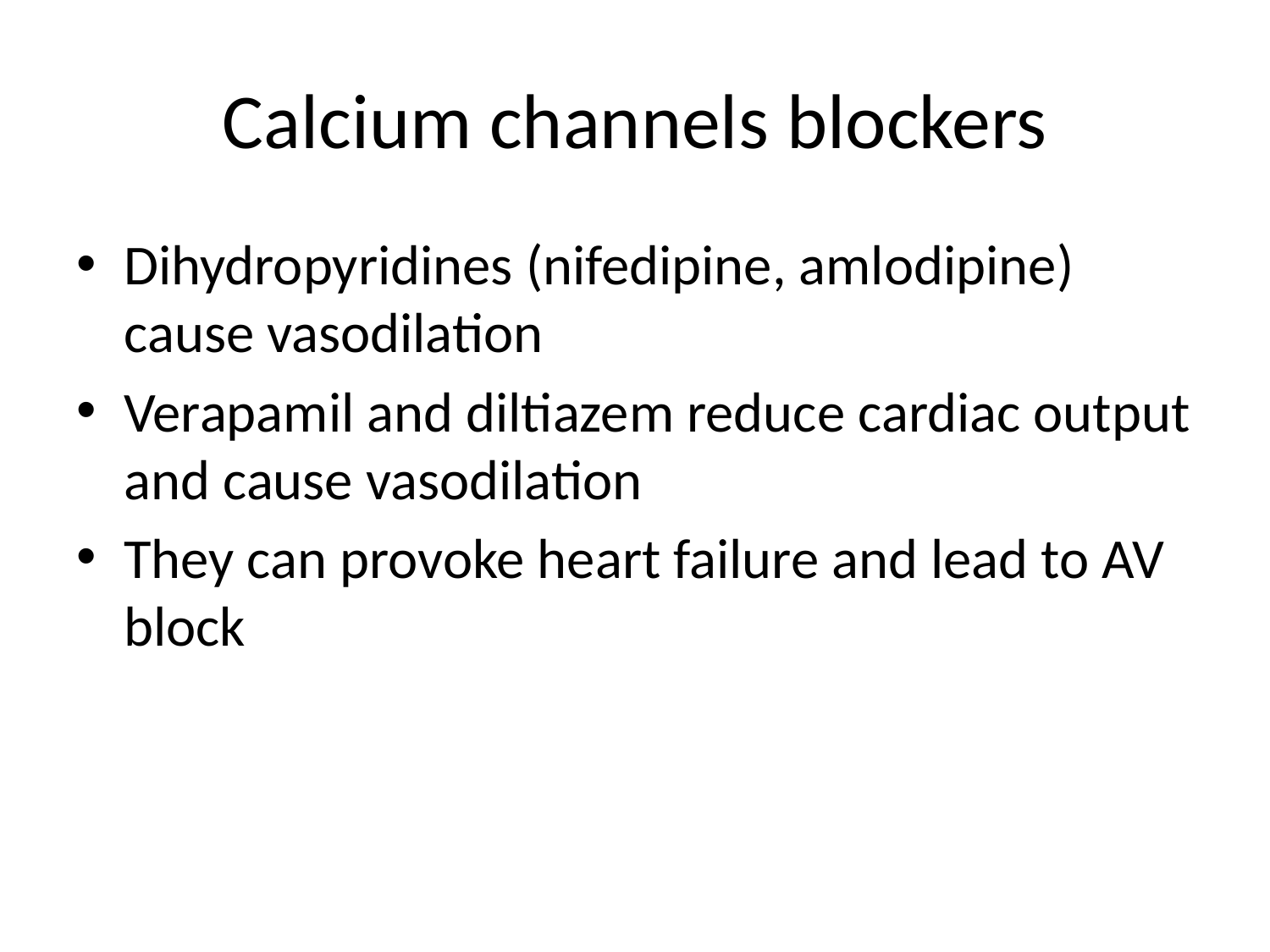

# Calcium channels blockers
Dihydropyridines (nifedipine, amlodipine) cause vasodilation
Verapamil and diltiazem reduce cardiac output and cause vasodilation
They can provoke heart failure and lead to AV block